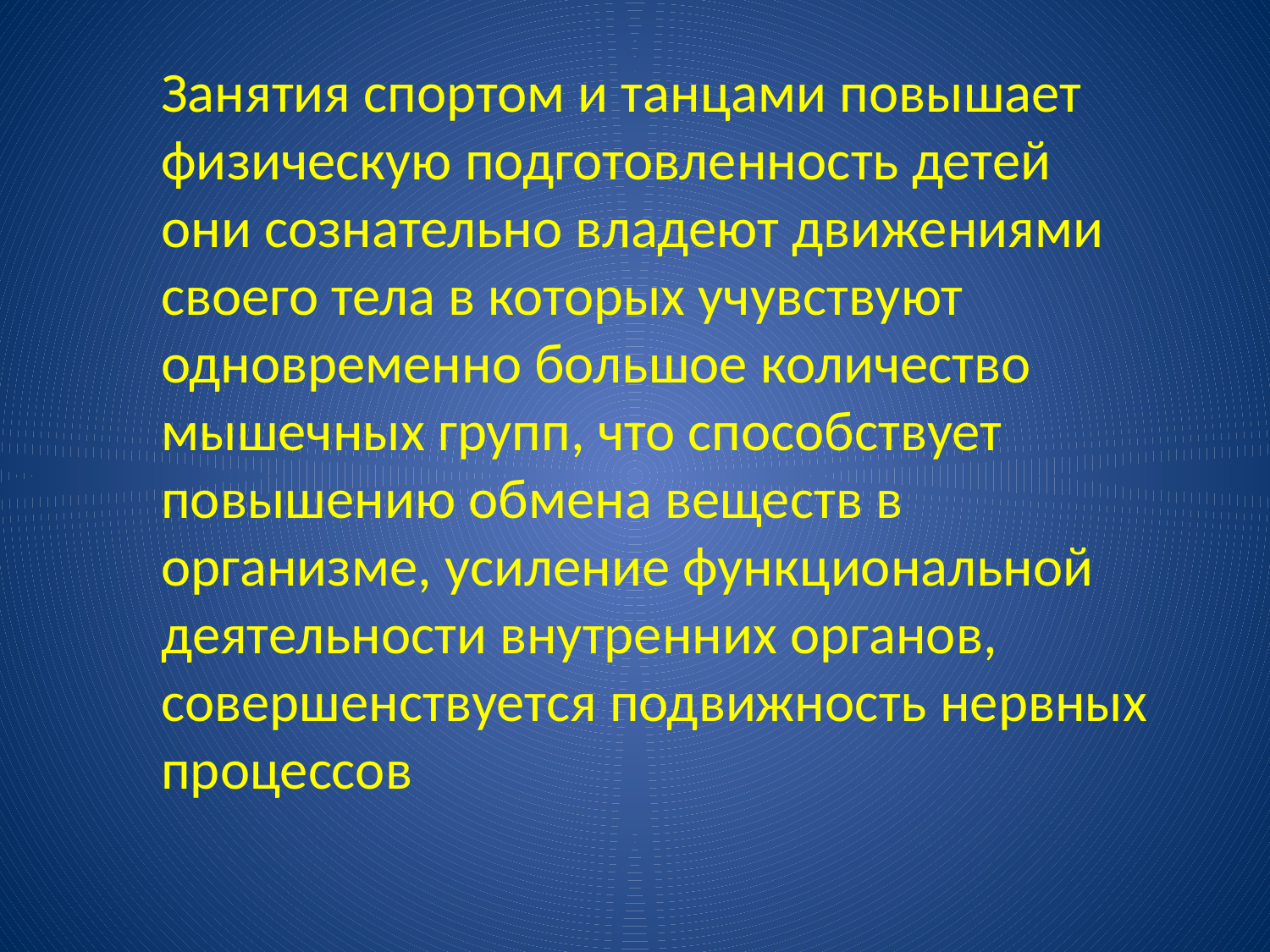

Занятия спортом и танцами повышает  физическую подготовленность детей  они сознательно владеют движениями своего тела в которых учувствуют одновременно большое количество мышечных групп, что способствует повышению обмена веществ в организме, усиление функциональной деятельности внутренних органов, совершенствуется подвижность нервных процессов